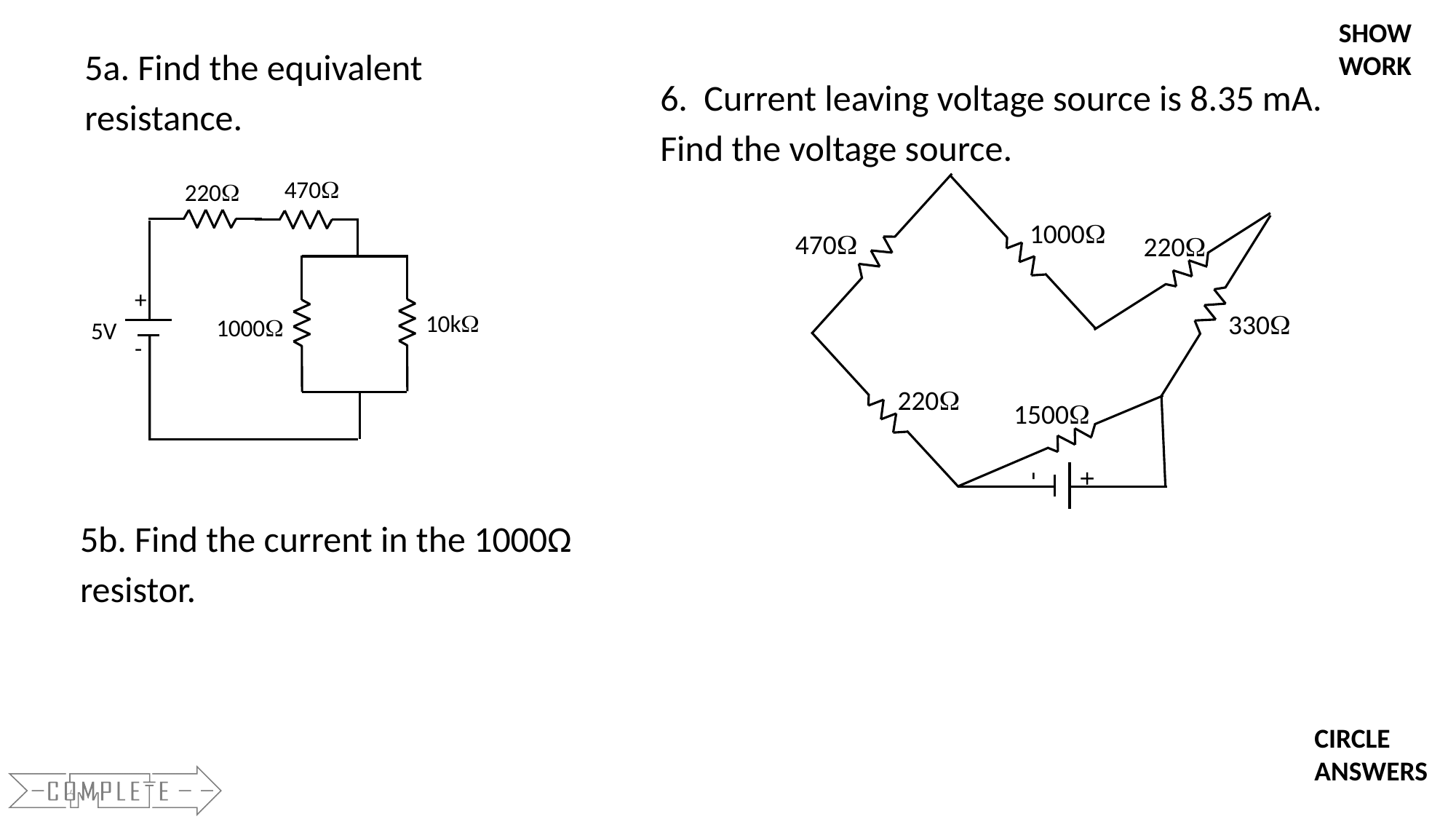

SHOW
WORK
5a. Find the equivalent resistance.
6.  Current leaving voltage source is 8.35 mA. Find the voltage source.
1000Ω
470Ω
220Ω
330Ω
220Ω
+
-
1500Ω
470Ω
220Ω
+
-
10kΩ
5V
1000Ω
5b. Find the current in the 1000Ω resistor.
CIRCLE
ANSWERS